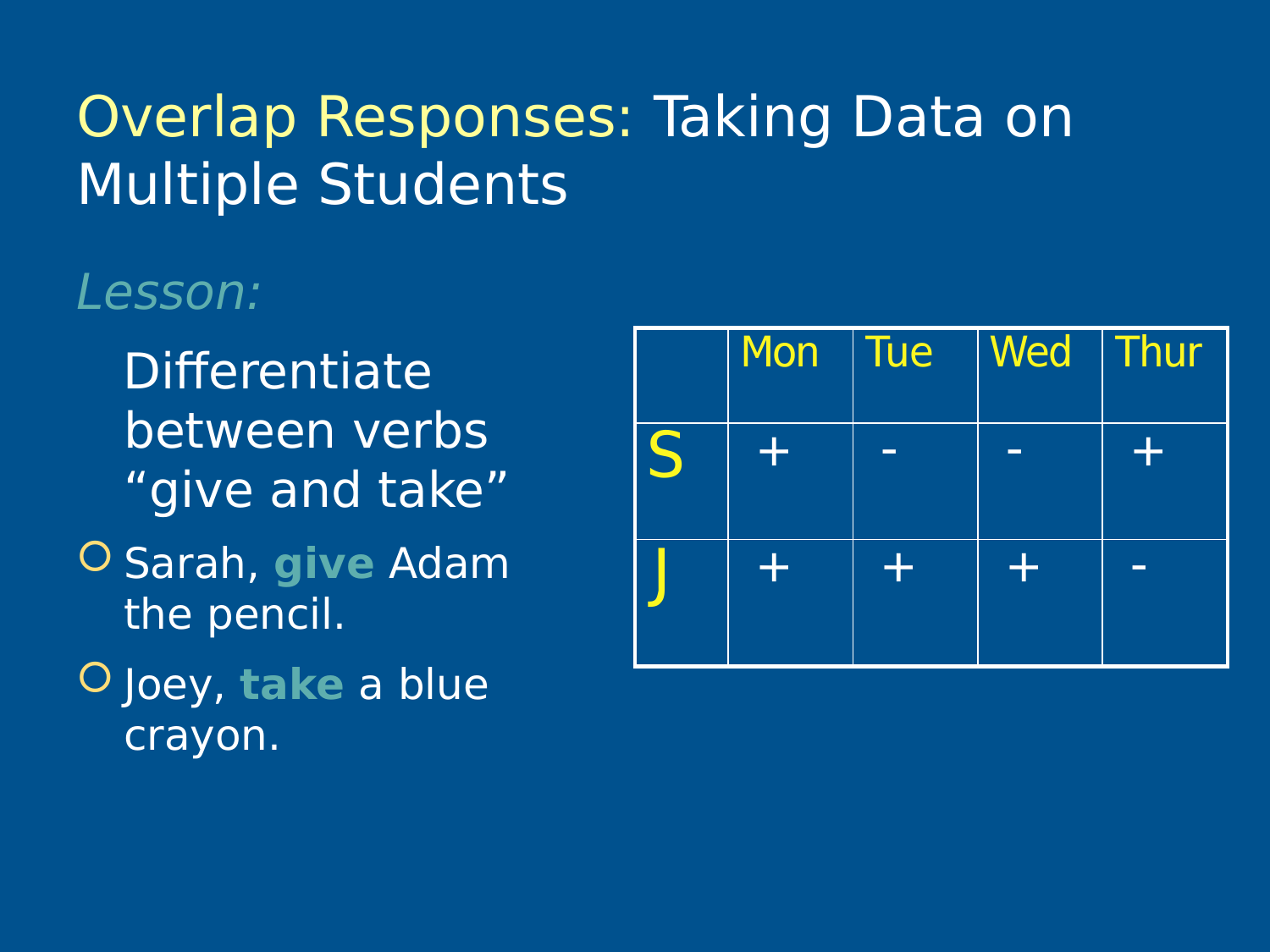

# Overlap Responses: Taking Data on Multiple Students
Lesson:
   Differentiate between verbs “give and take”
Sarah, give Adam the pencil.
Joey, take a blue crayon.

|  | Mon | Tue | Wed | Thur |
| --- | --- | --- | --- | --- |
| S | + | - | - | + |
| J | + | + | + | - |